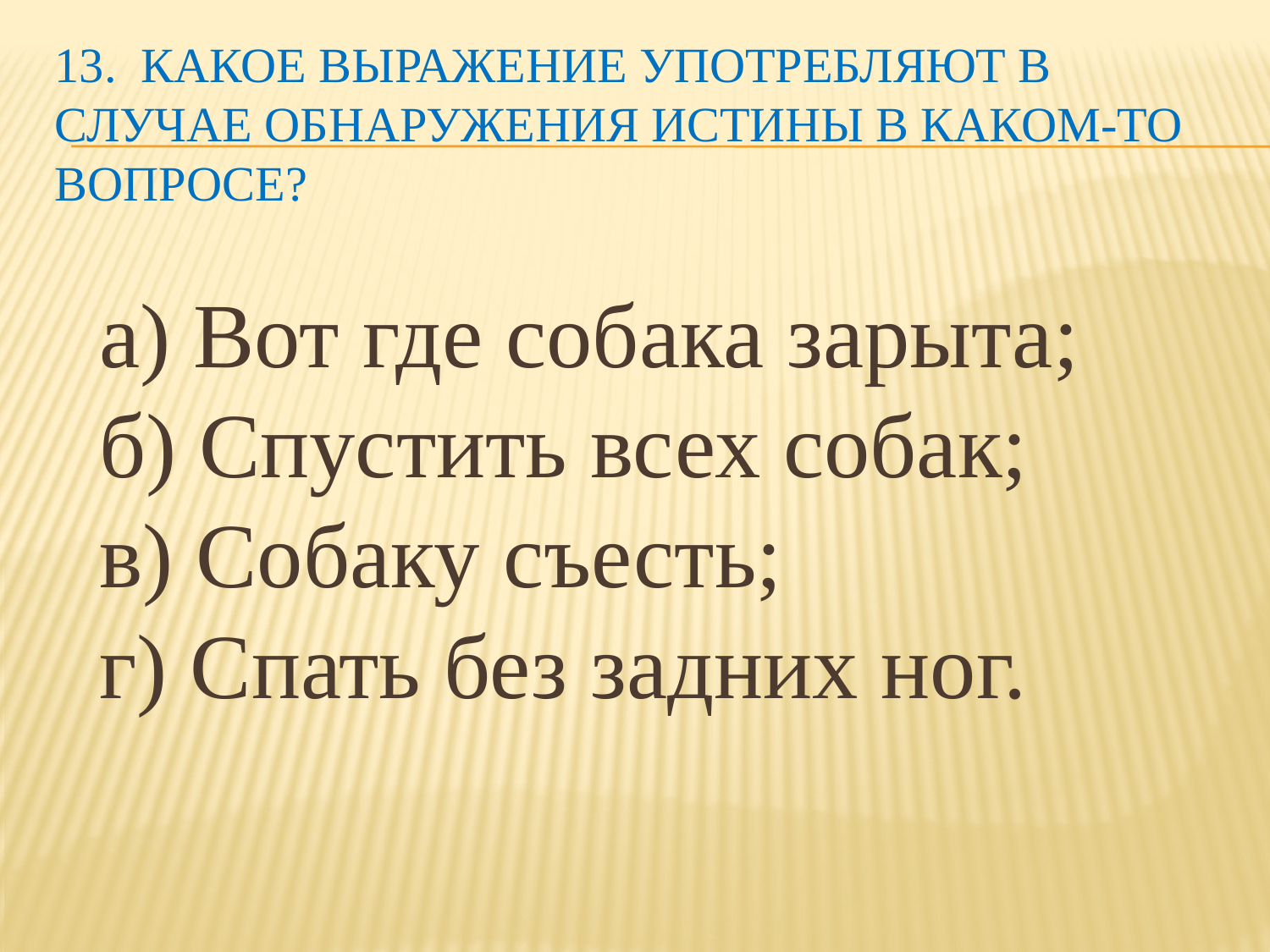

# 13.  Какое выражение употребляют в случае обнаружения истины в каком-то вопросе?
а) Вот где собака зарыта;
б) Спустить всех собак;
в) Собаку съесть;
г) Спать без задних ног.